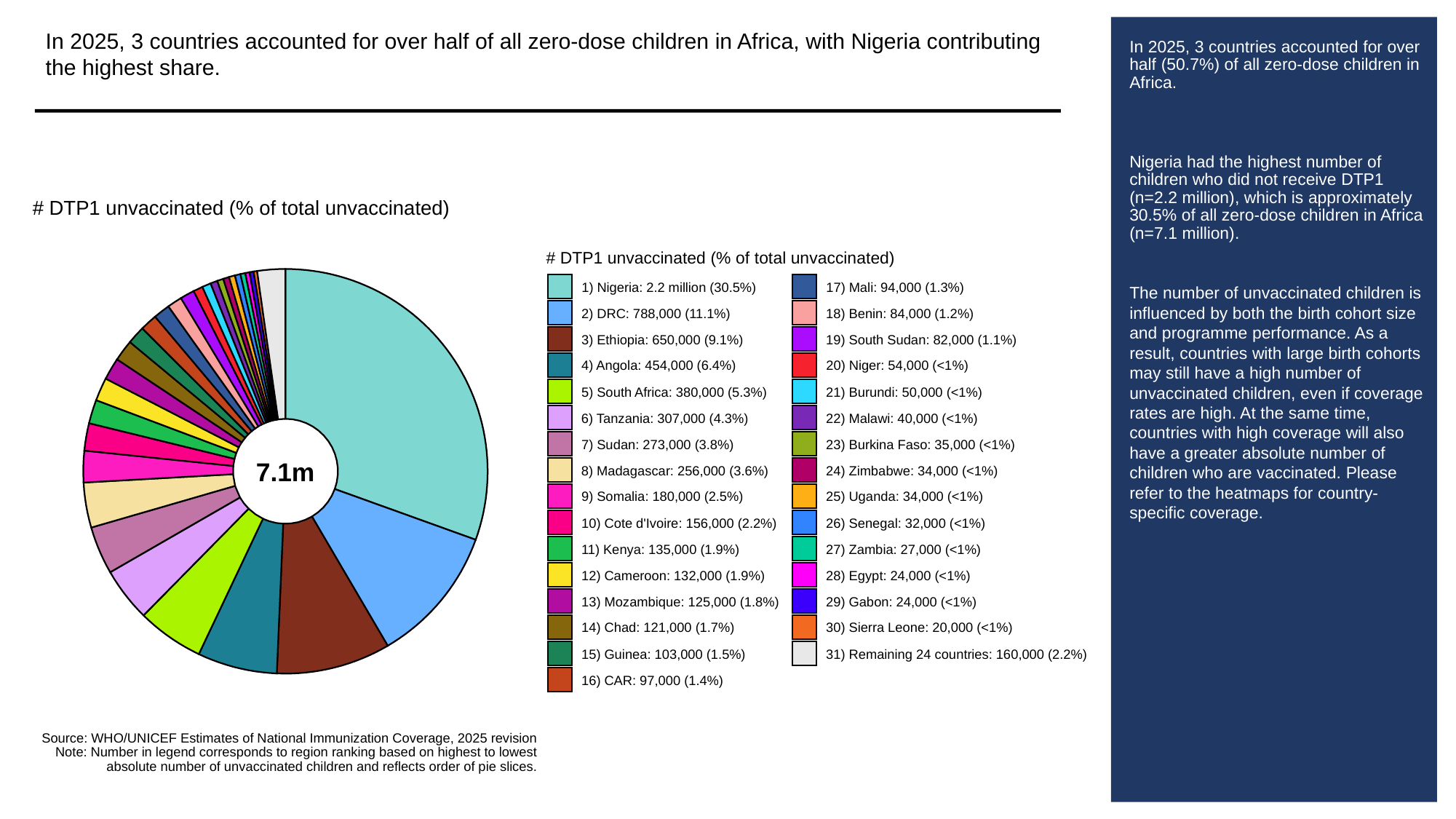

In 2025, 3 countries accounted for over half of all zero-dose children in Africa, with Nigeria contributing the highest share.
# In 2025, 3 countries accounted for over half (50.7%) of all zero-dose children in Africa.

Nigeria had the highest number of children who did not receive DTP1 (n=2.2 million), which is approximately 30.5% of all zero-dose children in Africa (n=7.1 million).

The number of unvaccinated children is influenced by both the birth cohort size and programme performance. As a result, countries with large birth cohorts may still have a high number of unvaccinated children, even if coverage rates are high. At the same time, countries with high coverage will also have a greater absolute number of children who are vaccinated. Please refer to the heatmaps for country-specific coverage.

# DTP1 unvaccinated (% of total unvaccinated)
# DTP1 unvaccinated (% of total unvaccinated)

1) Nigeria: 2.2 million (30.5%)
17) Mali: 94,000 (1.3%)

2) DRC: 788,000 (11.1%)
18) Benin: 84,000 (1.2%)

3) Ethiopia: 650,000 (9.1%)
19) South Sudan: 82,000 (1.1%)

4) Angola: 454,000 (6.4%)
20) Niger: 54,000 (<1%)

5) South Africa: 380,000 (5.3%)
21) Burundi: 50,000 (<1%)

6) Tanzania: 307,000 (4.3%)
22) Malawi: 40,000 (<1%)

7) Sudan: 273,000 (3.8%)
23) Burkina Faso: 35,000 (<1%)

7.1m
8) Madagascar: 256,000 (3.6%)
24) Zimbabwe: 34,000 (<1%)

9) Somalia: 180,000 (2.5%)
25) Uganda: 34,000 (<1%)

10) Cote d'Ivoire: 156,000 (2.2%)
26) Senegal: 32,000 (<1%)

11) Kenya: 135,000 (1.9%)
27) Zambia: 27,000 (<1%)

12) Cameroon: 132,000 (1.9%)
28) Egypt: 24,000 (<1%)

13) Mozambique: 125,000 (1.8%)
29) Gabon: 24,000 (<1%)

14) Chad: 121,000 (1.7%)
30) Sierra Leone: 20,000 (<1%)

15) Guinea: 103,000 (1.5%)
31) Remaining 24 countries: 160,000 (2.2%)

16) CAR: 97,000 (1.4%)
Source: WHO/UNICEF Estimates of National Immunization Coverage, 2025 revision
Note: Number in legend corresponds to region ranking based on highest to lowest
absolute number of unvaccinated children and reflects order of pie slices.